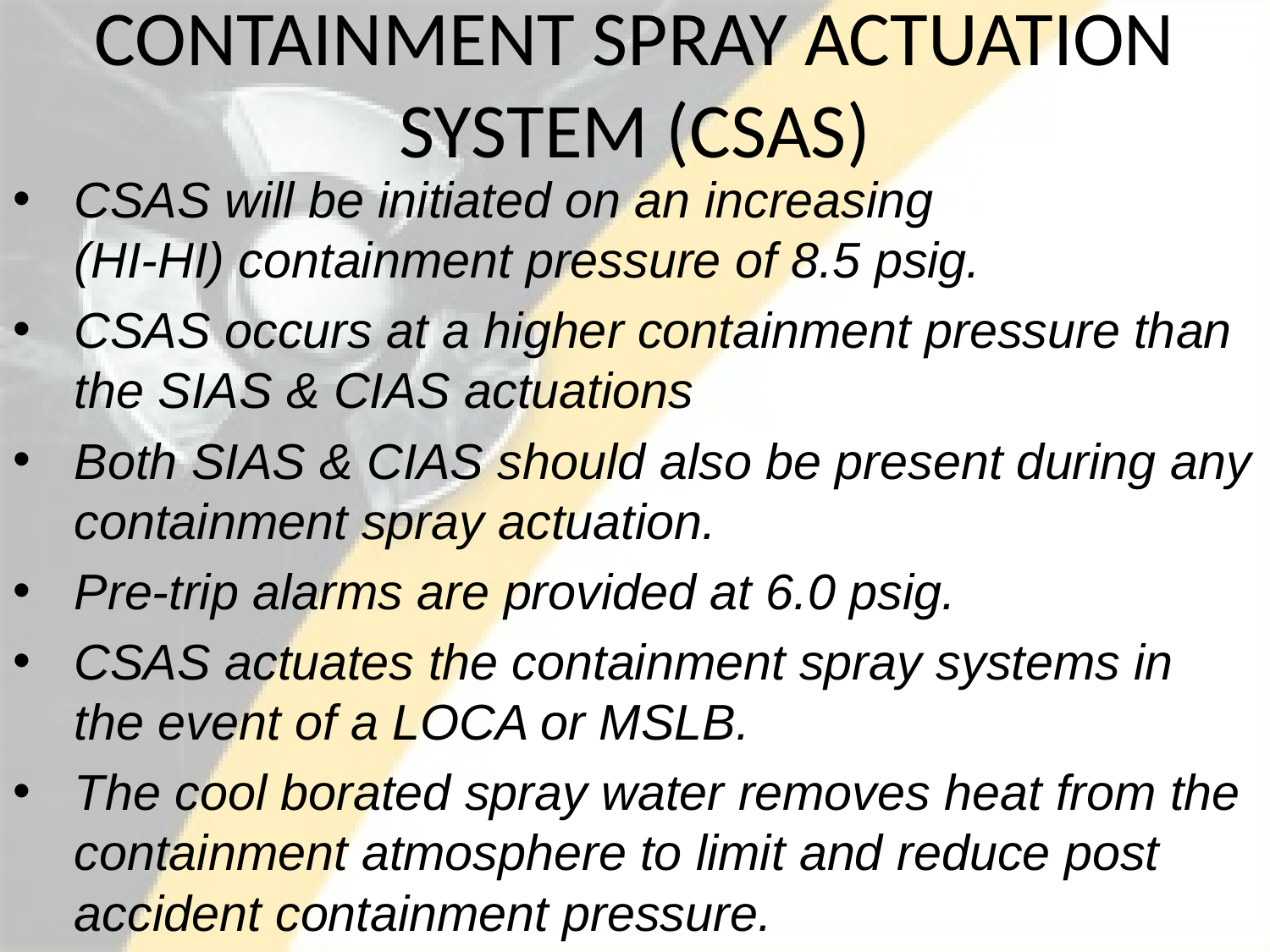

# CONTAINMENT SPRAY ACTUATION SYSTEM (CSAS)
CSAS will be initiated on an increasing
(HI-HI) containment pressure of 8.5 psig.
CSAS occurs at a higher containment pressure than the SIAS & CIAS actuations
Both SIAS & CIAS should also be present during any containment spray actuation.
Pre-trip alarms are provided at 6.0 psig.
CSAS actuates the containment spray systems in the event of a LOCA or MSLB.
The cool borated spray water removes heat from the containment atmosphere to limit and reduce post accident containment pressure.